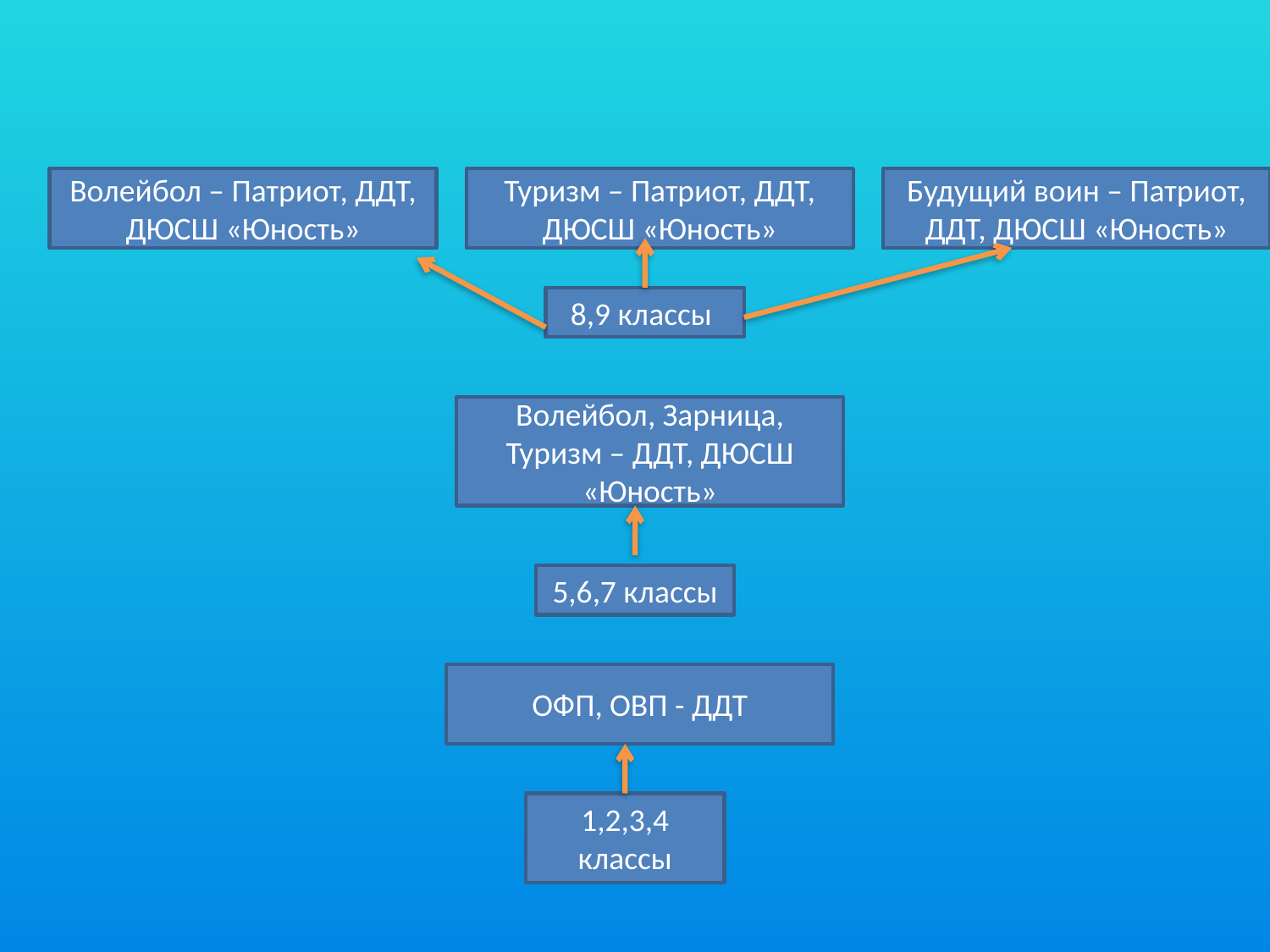

#
Волейбол – Патриот, ДДТ, ДЮСШ «Юность»
Туризм – Патриот, ДДТ, ДЮСШ «Юность»
Будущий воин – Патриот, ДДТ, ДЮСШ «Юность»
8,9 классы
Волейбол, Зарница, Туризм – ДДТ, ДЮСШ «Юность»
5,6,7 классы
ОФП, ОВП - ДДТ
1,2,3,4 классы